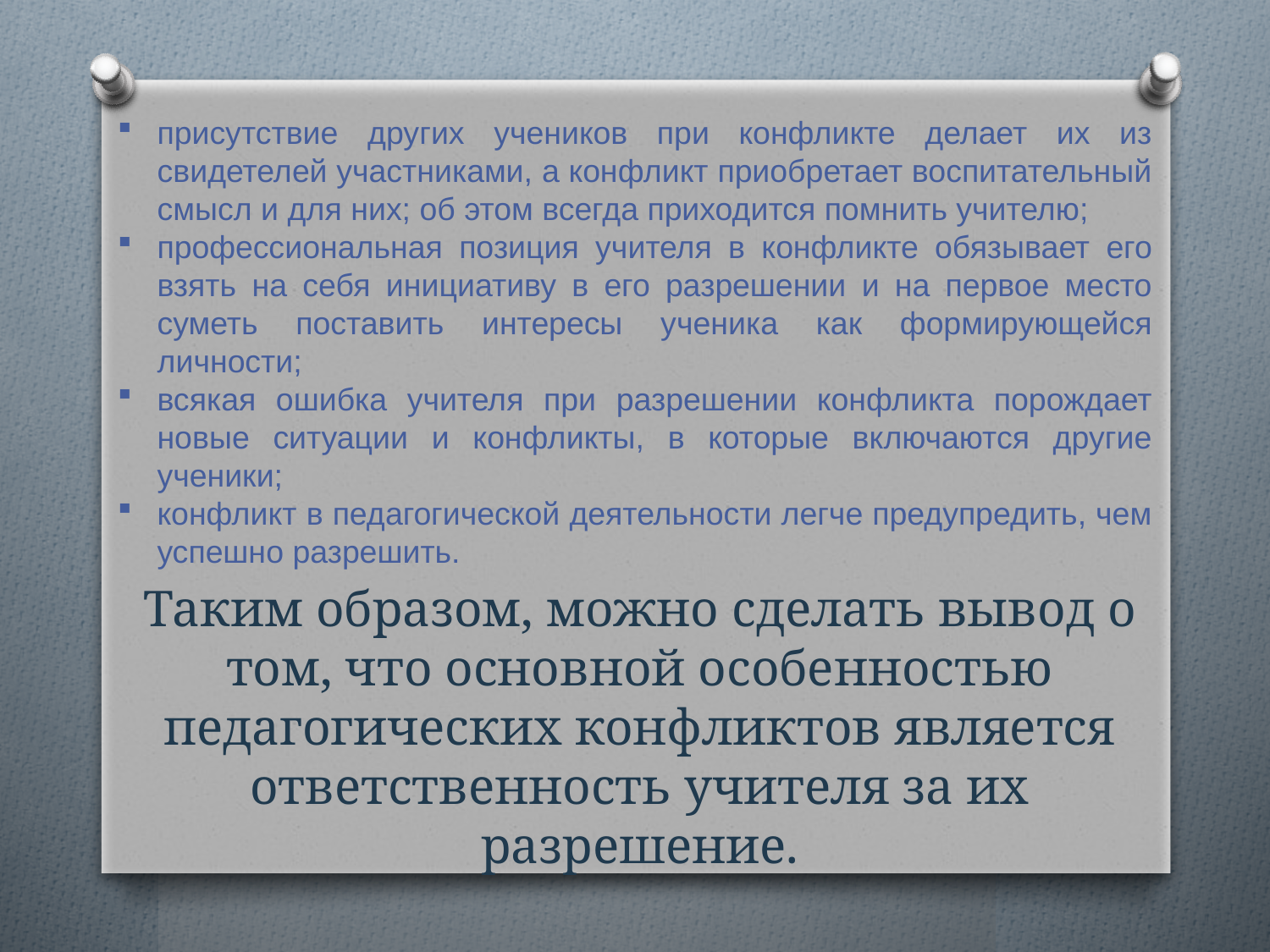

присутствие других учеников при конфликте делает их из свидетелей участниками, а конфликт приобретает воспитательный смысл и для них; об этом всегда приходится помнить учителю;
профессиональная позиция учителя в конфликте обязывает его взять на себя инициативу в его разрешении и на первое место суметь поставить интересы ученика как формирующейся личности;
всякая ошибка учителя при разрешении конфликта порождает новые ситуации и конфликты, в которые включаются другие ученики;
конфликт в педагогической деятельности легче предупредить, чем успешно разрешить.
# Таким образом, можно сделать вывод о том, что основной особенностью педагогических конфликтов является ответственность учителя за их разрешение.